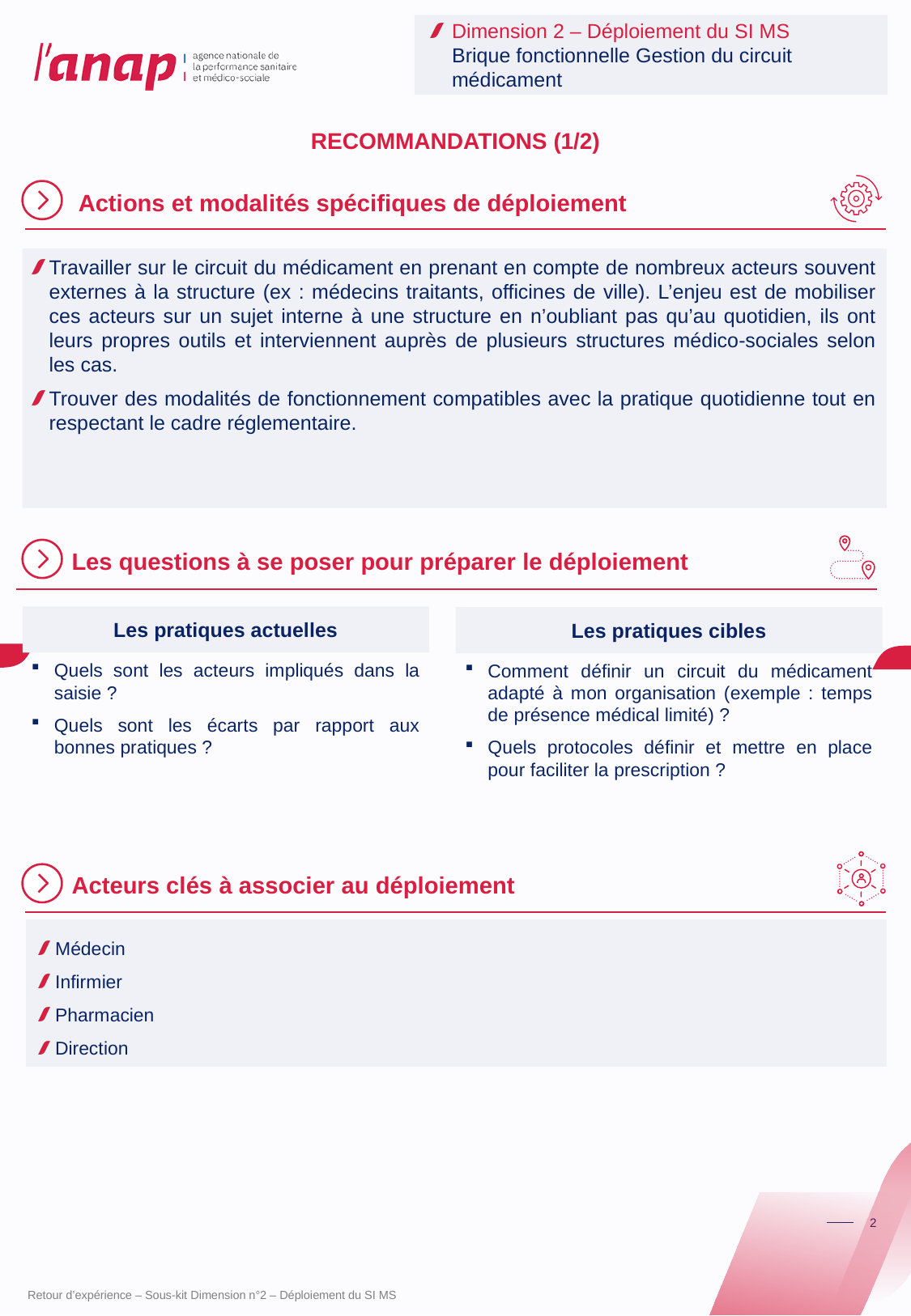

Dimension 2 – Déploiement du SI MS
Brique fonctionnelle Gestion du circuit médicament
RECOMMANDATIONS (1/2)

 Actions et modalités spécifiques de déploiement
Travailler sur le circuit du médicament en prenant en compte de nombreux acteurs souvent externes à la structure (ex : médecins traitants, officines de ville). L’enjeu est de mobiliser ces acteurs sur un sujet interne à une structure en n’oubliant pas qu’au quotidien, ils ont leurs propres outils et interviennent auprès de plusieurs structures médico-sociales selon les cas.
Trouver des modalités de fonctionnement compatibles avec la pratique quotidienne tout en respectant le cadre réglementaire.

Les questions à se poser pour préparer le déploiement
Les pratiques actuelles
Les pratiques cibles
Quels sont les acteurs impliqués dans la saisie ?
Quels sont les écarts par rapport aux bonnes pratiques ?

Comment définir un circuit du médicament adapté à mon organisation (exemple : temps de présence médical limité) ?
Quels protocoles définir et mettre en place pour faciliter la prescription ?

Acteurs clés à associer au déploiement
Médecin
Infirmier
Pharmacien
Direction

Retour d’expérience – Sous-kit Dimension n°2 – Déploiement du SI MS